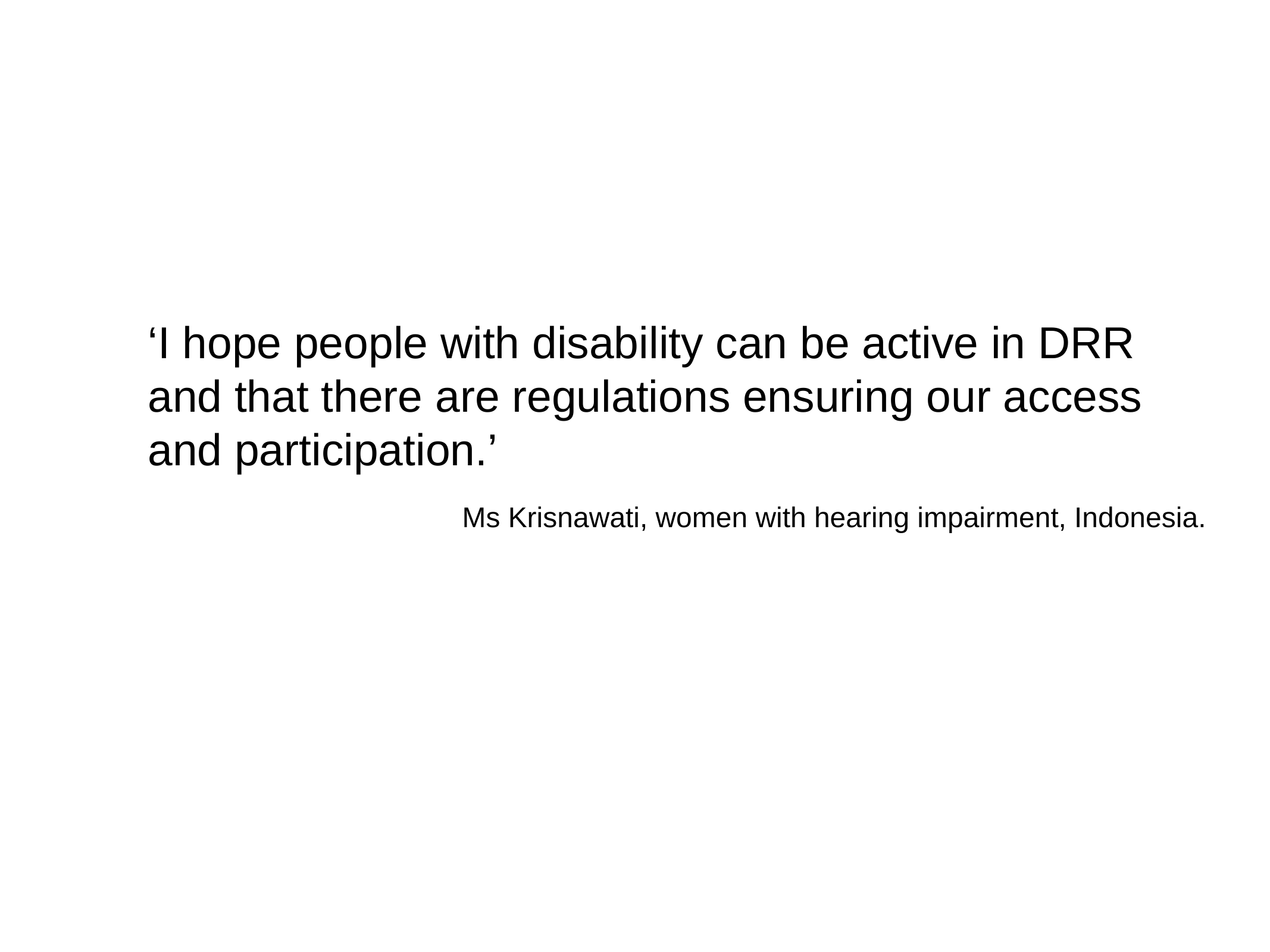

‘I hope people with disability can be active in DRR and that there are regulations ensuring our access and participation.’
Ms Krisnawati, women with hearing impairment, Indonesia.